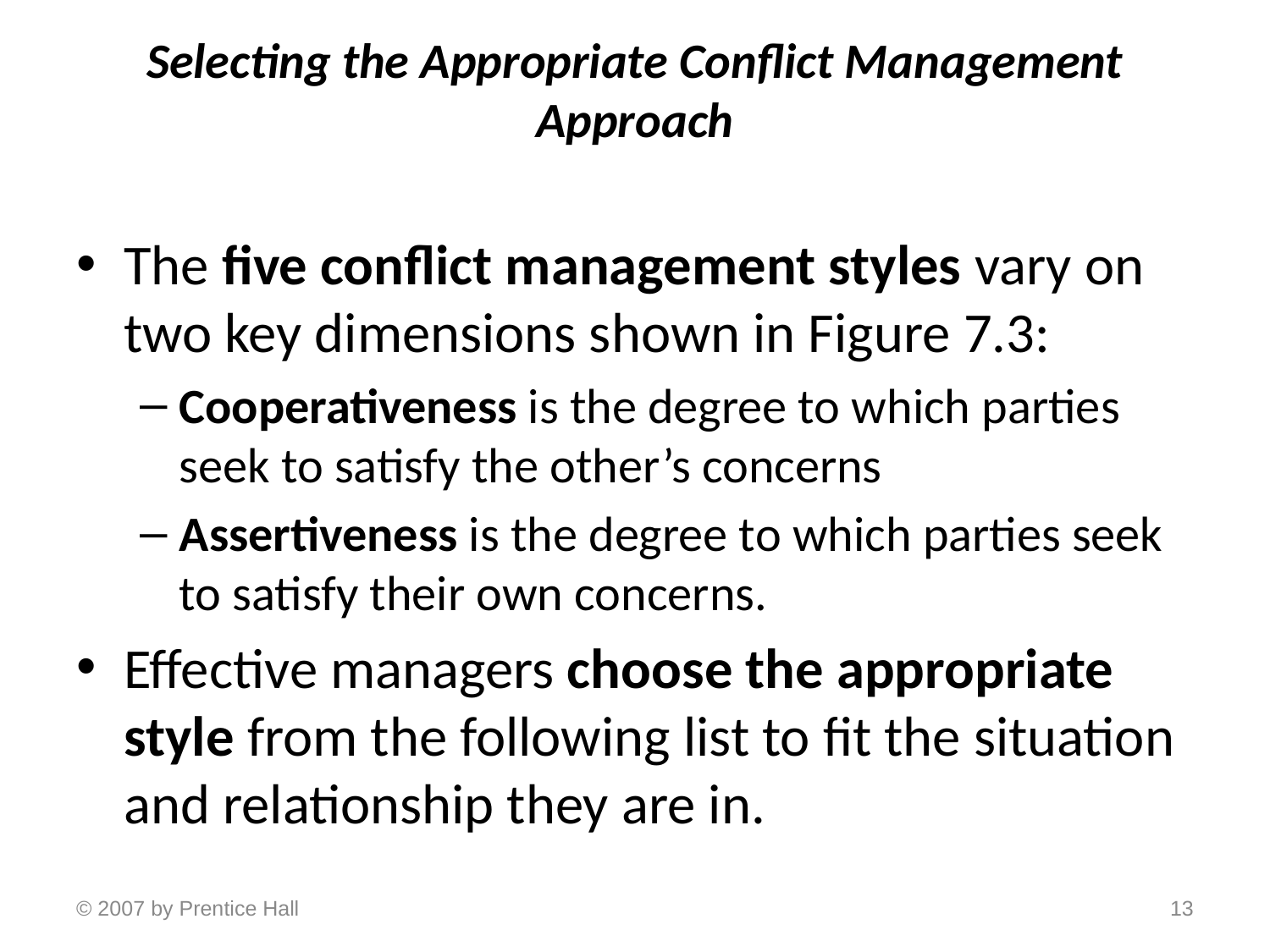

# Selecting the Appropriate Conflict Management Approach
The five conflict management styles vary on two key dimensions shown in Figure 7.3:
Cooperativeness is the degree to which parties seek to satisfy the other’s concerns
Assertiveness is the degree to which parties seek to satisfy their own concerns.
Effective managers choose the appropriate style from the following list to fit the situation and relationship they are in.

© 2007 by Prentice Hall
13